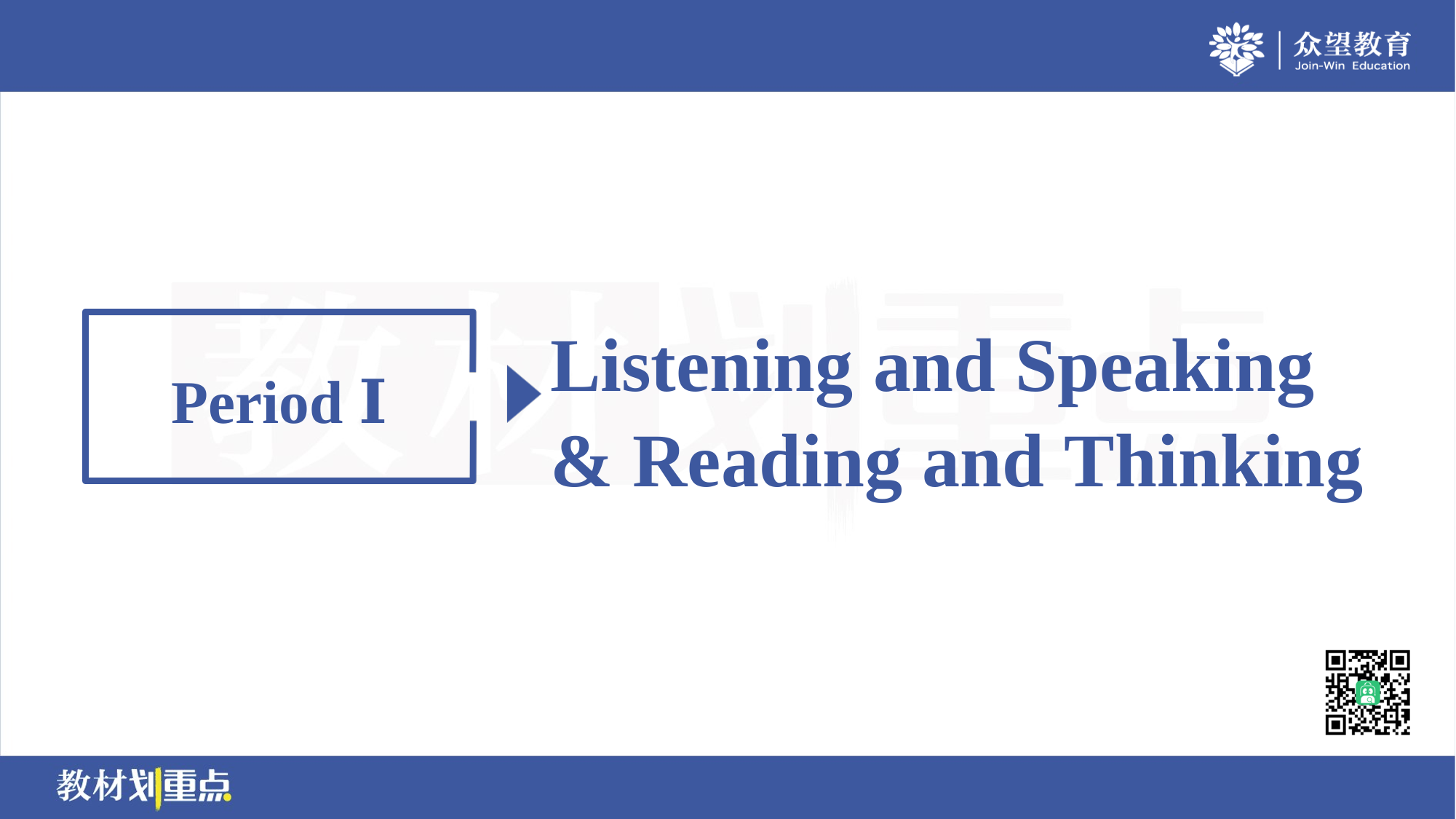

Listening and Speaking
& Reading and Thinking
Period Ⅰ